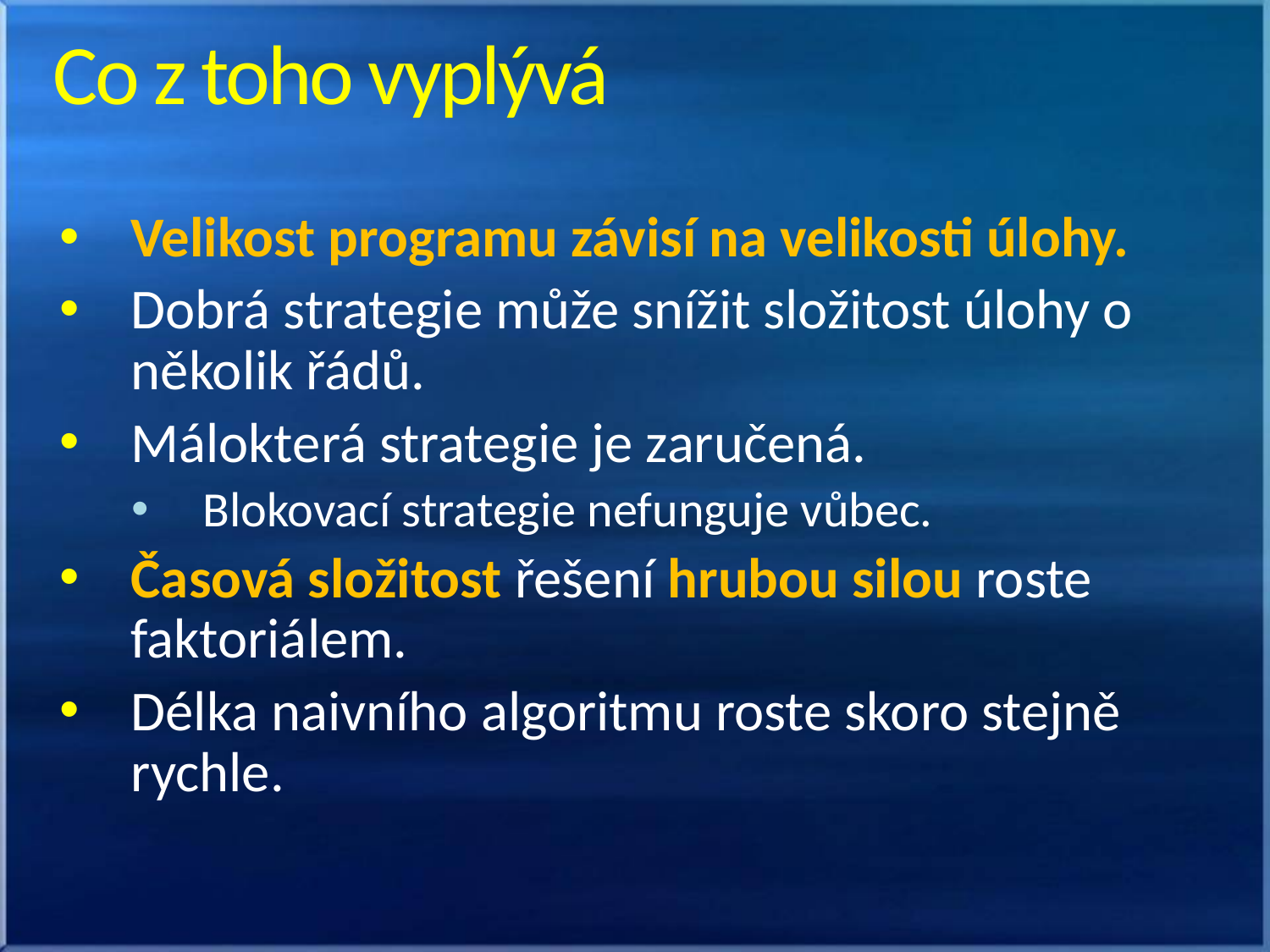

# Co z toho vyplývá
Velikost programu závisí na velikosti úlohy.
Dobrá strategie může snížit složitost úlohy o několik řádů.
Málokterá strategie je zaručená.
Blokovací strategie nefunguje vůbec.
Časová složitost řešení hrubou silou roste faktoriálem.
Délka naivního algoritmu roste skoro stejně rychle.